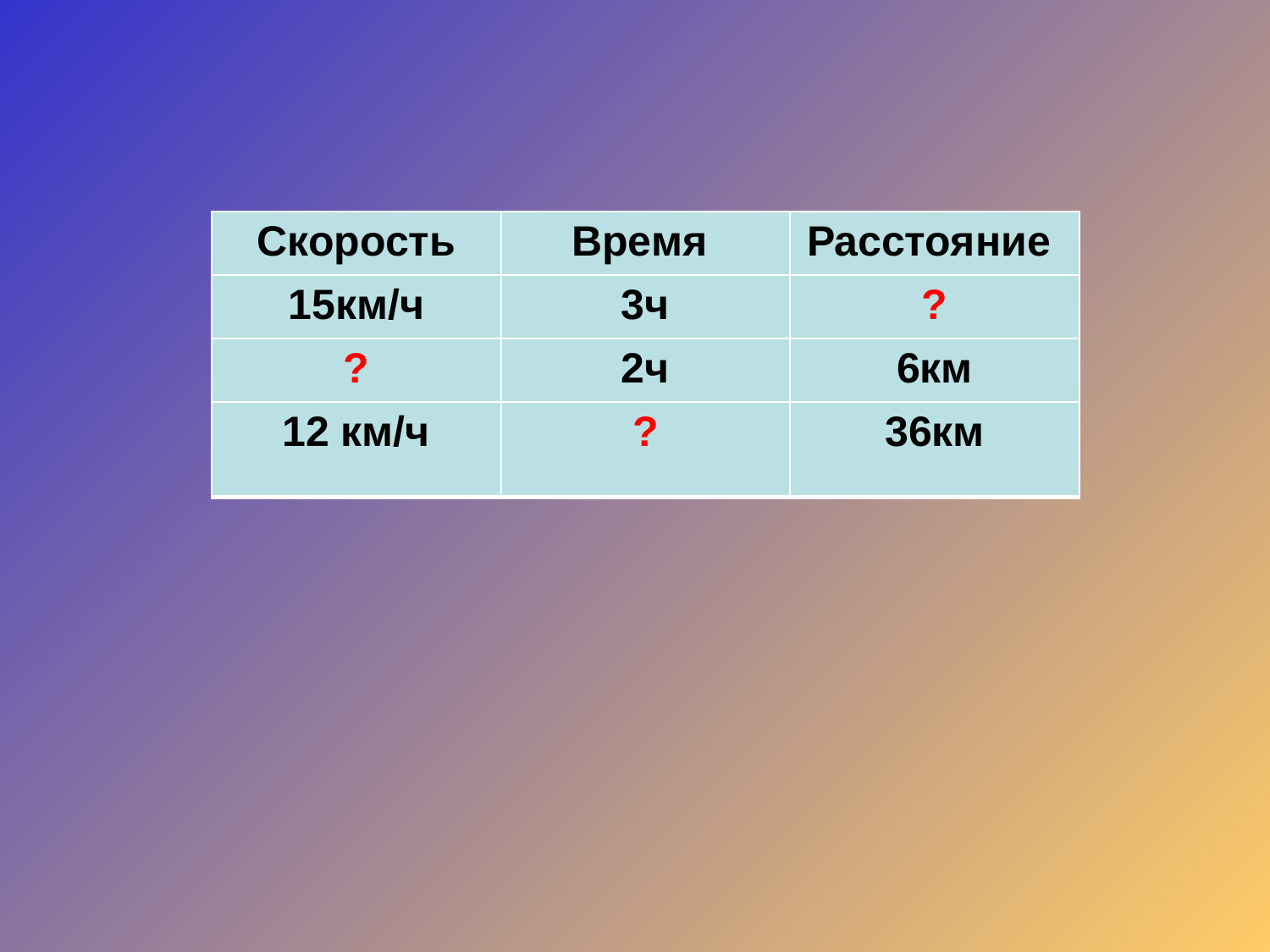

| Скорость | Время | Расстояние |
| --- | --- | --- |
| 15км/ч | 3ч | ? |
| --- | --- | --- |
| ? | 2ч | 6км |
| --- | --- | --- |
| 12 км/ч | ? | 36км |
| --- | --- | --- |